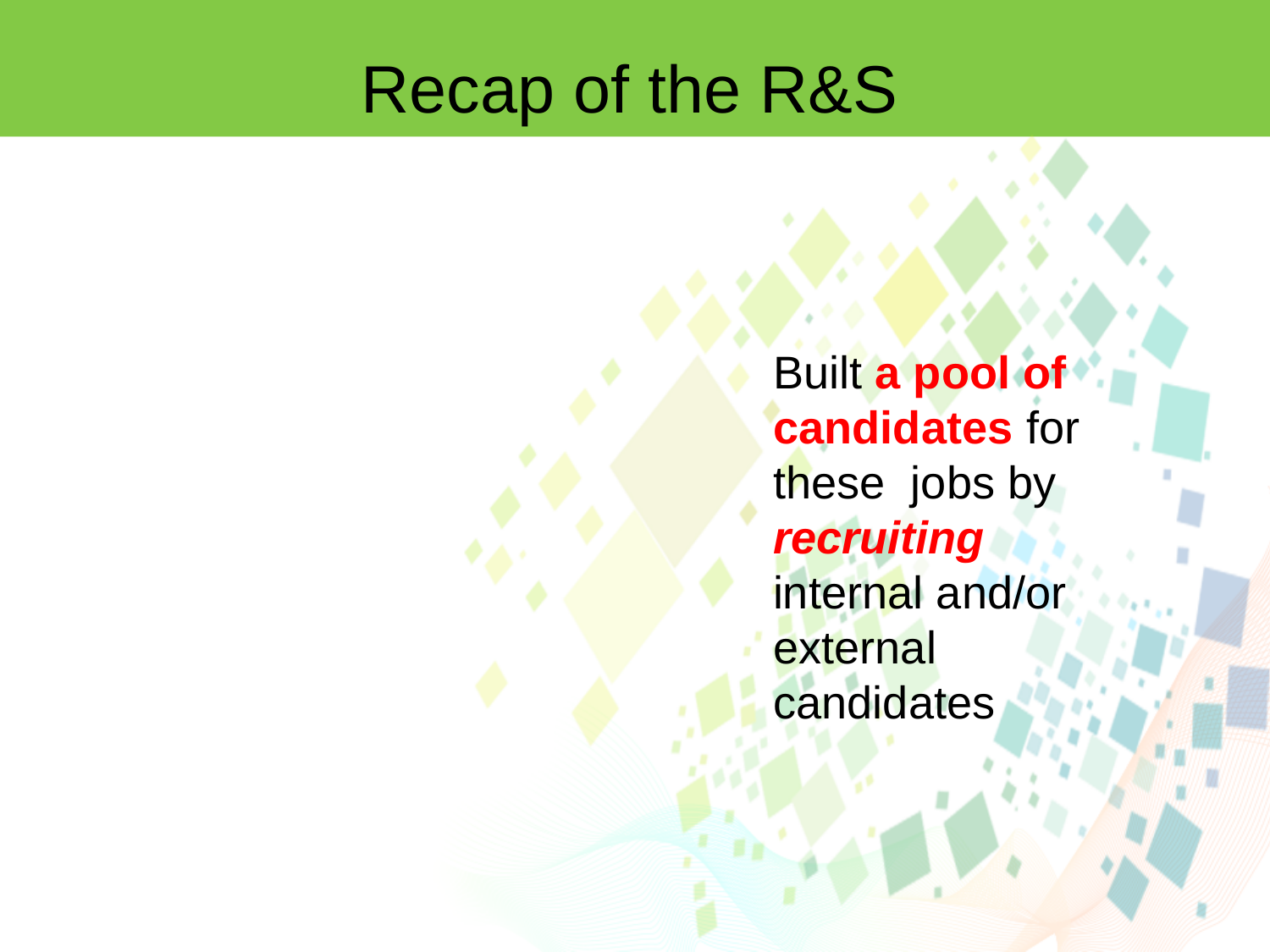

Recap of the R&S
Built a pool of
candidates for these  jobs by recruiting
internal and/or external candidates